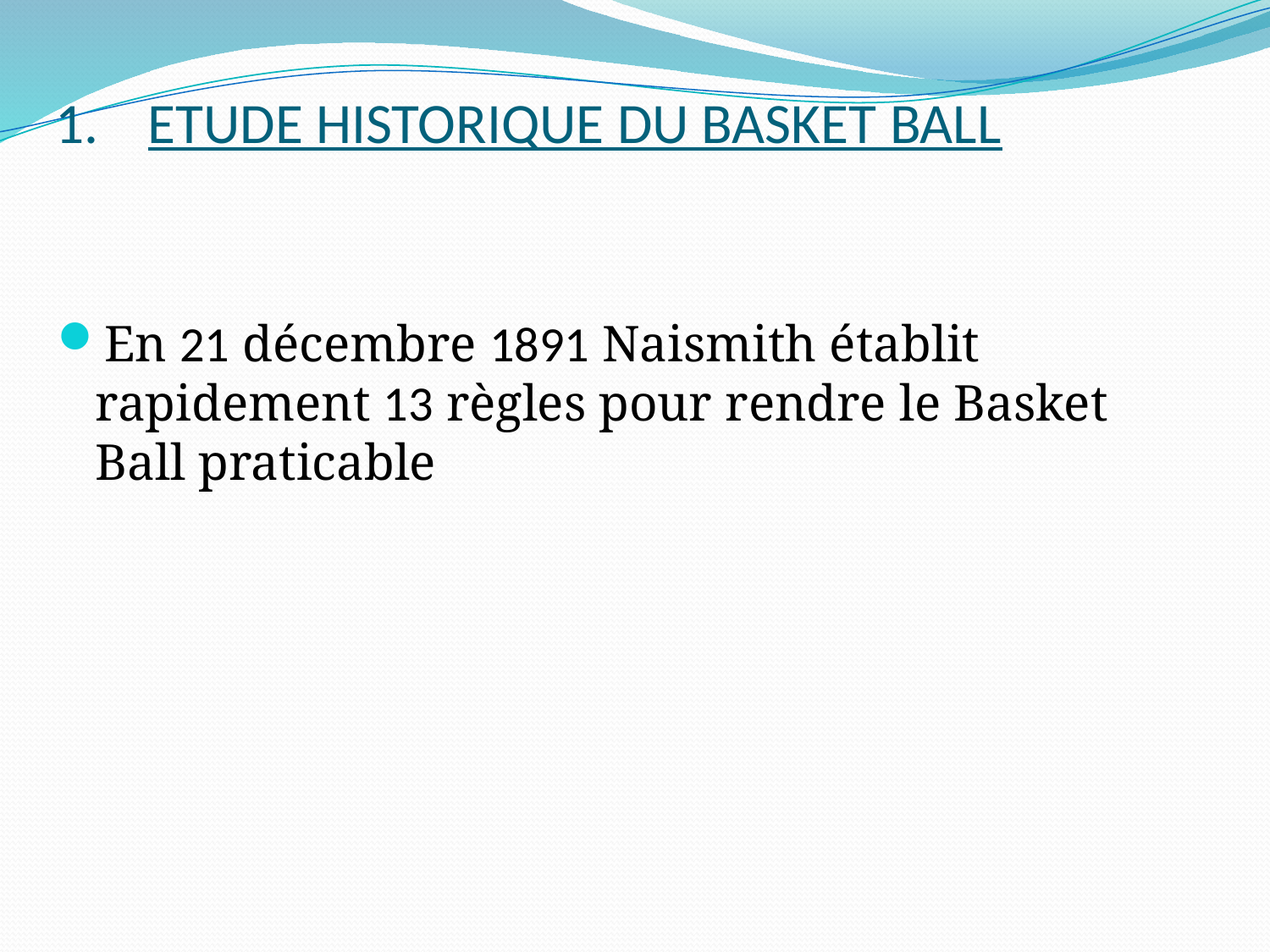

# ETUDE HISTORIQUE DU BASKET BALL
En 21 décembre 1891 Naismith établit rapidement 13 règles pour rendre le Basket Ball praticable